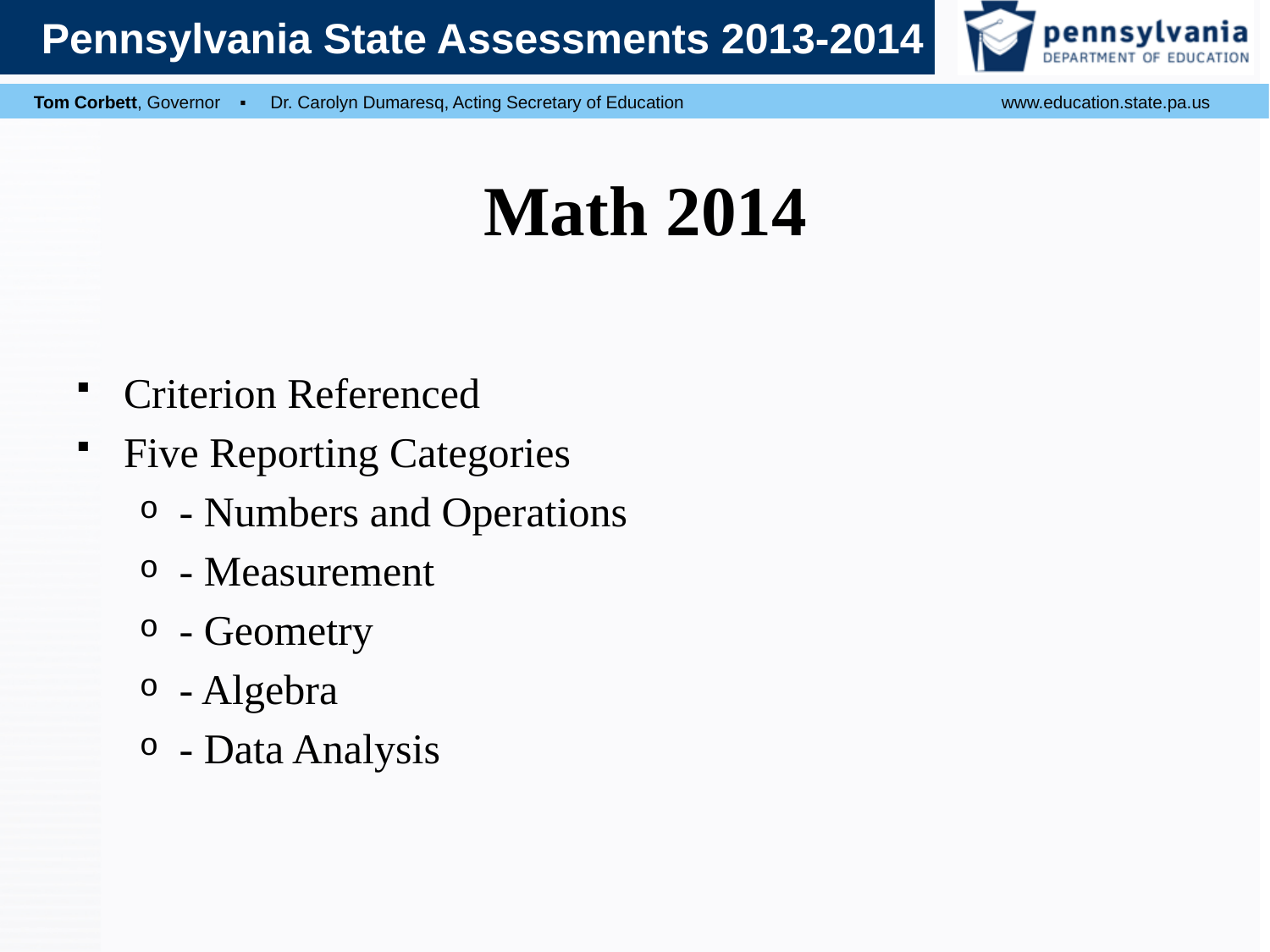

# Math 2014
Criterion Referenced
Five Reporting Categories
- Numbers and Operations
- Measurement
- Geometry
- Algebra
- Data Analysis